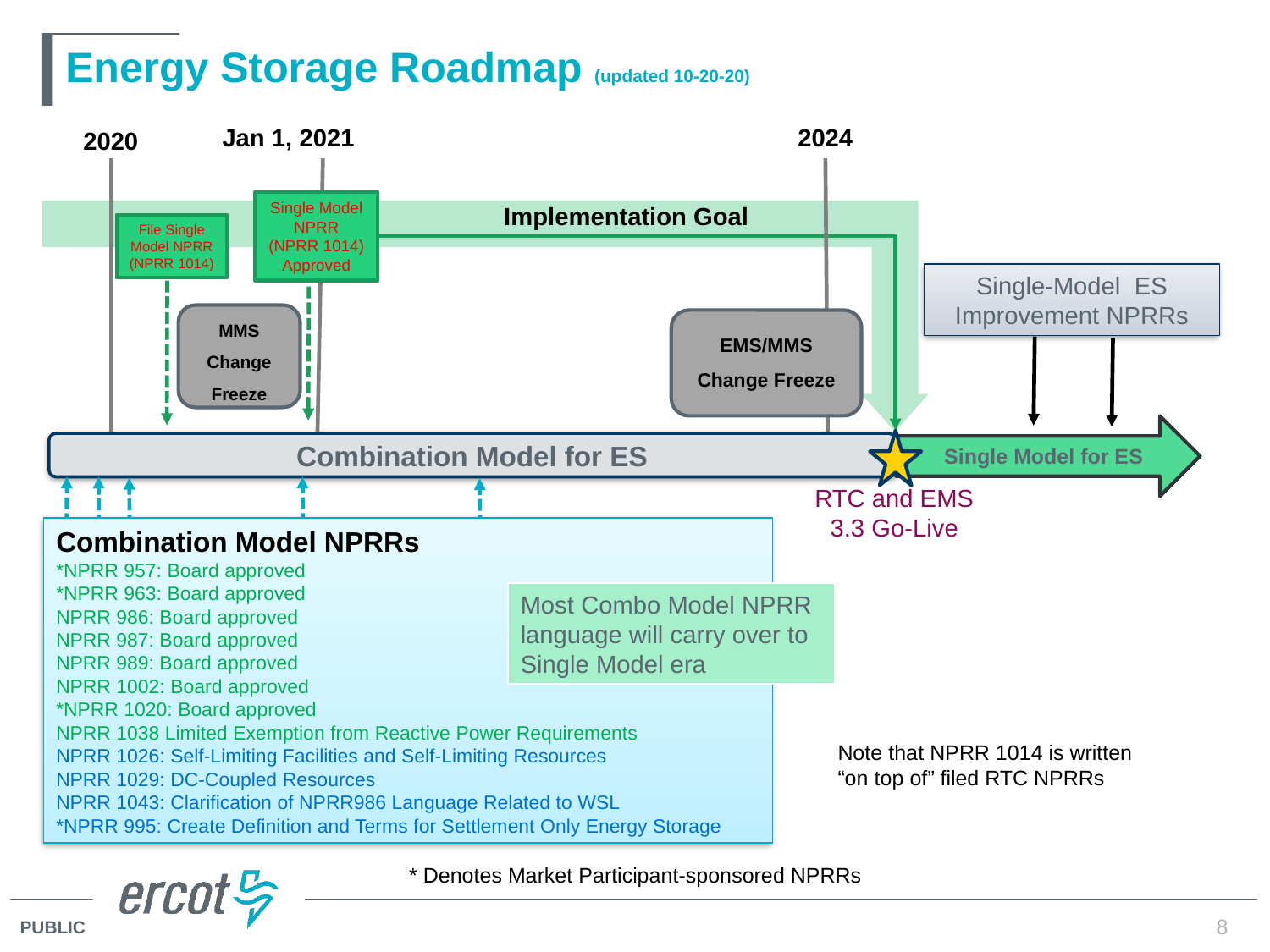

# Energy Storage Roadmap (updated 10-20-20)
Jan 1, 2021
2024
2020
Single Model NPRR (NPRR 1014) Approved
Implementation Goal

File Single Model NPRR (NPRR 1014)
Single-Model  ES Improvement NPRRs
MMS Change Freeze
EMS/MMS Change Freeze
  Single Model for ES

Combination Model for ES
RTC and EMS 3.3 Go-Live
Combination Model NPRRs
*NPRR 957: Board approved
*NPRR 963: Board approved
NPRR 986: Board approved
NPRR 987: Board approved
NPRR 989: Board approved
NPRR 1002: Board approved
*NPRR 1020: Board approved
NPRR 1038 Limited Exemption from Reactive Power Requirements
NPRR 1026: Self-Limiting Facilities and Self-Limiting Resources
NPRR 1029: DC-Coupled Resources
NPRR 1043: Clarification of NPRR986 Language Related to WSL
*NPRR 995: Create Definition and Terms for Settlement Only Energy Storage
Most Combo Model NPRR language will carry over to Single Model era
Note that NPRR 1014 is written “on top of” filed RTC NPRRs
* Denotes Market Participant-sponsored NPRRs
8